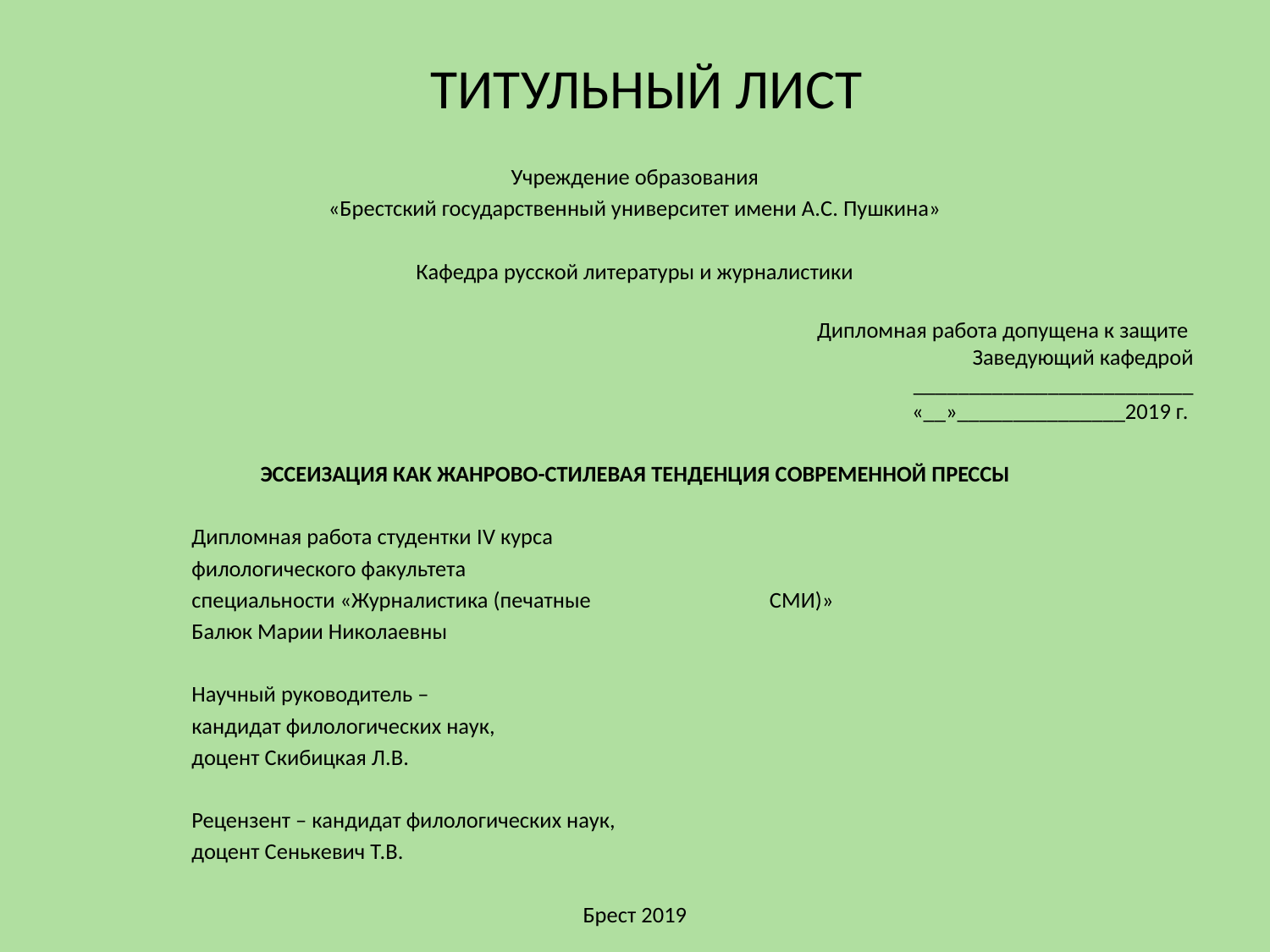

# ТИТУЛЬНЫЙ ЛИСТ
Учреждение образования
«Брестский государственный университет имени А.С. Пушкина»

Кафедра русской литературы и журналистики

Дипломная работа допущена к защите
Заведующий кафедрой
_________________________
 «__»_______________2019 г.

ЭССЕИЗАЦИЯ КАК ЖАНРОВО-СТИЛЕВАЯ ТЕНДЕНЦИЯ СОВРЕМЕННОЙ ПРЕССЫ

					Дипломная работа студентки IV курса
					филологического факультета
					специальности «Журналистика (печатные 					СМИ)»
					Балюк Марии Николаевны

					Научный руководитель –
					кандидат филологических наук,
					доцент Скибицкая Л.В.

					Рецензент – кандидат филологических наук,
					доцент Сенькевич Т.В.

Брест 2019